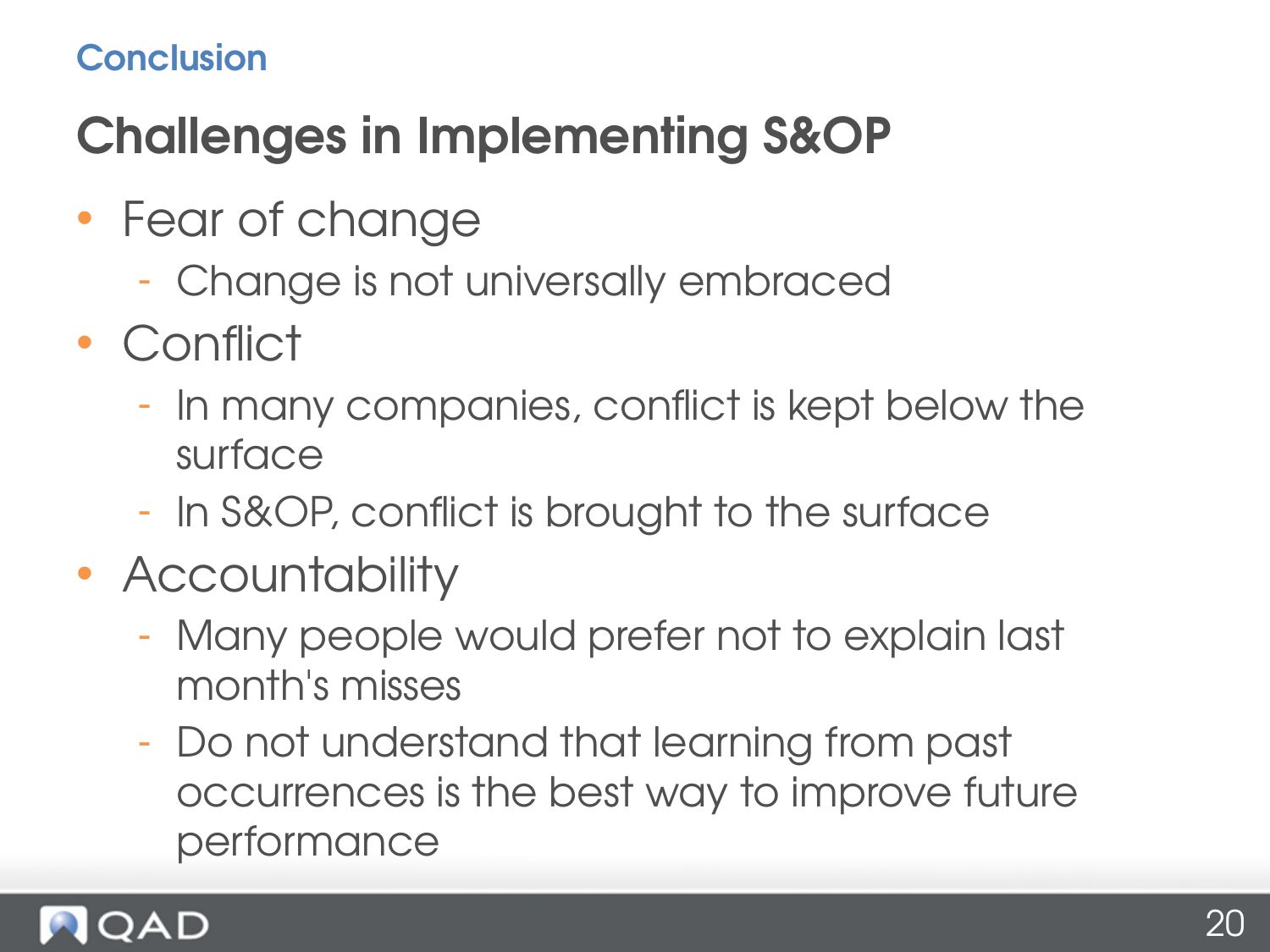

Conclusion
# Challenges in Implementing S&OP
Fear of change
Change is not universally embraced
Conflict
In many companies, conflict is kept below the surface
In S&OP, conflict is brought to the surface
Accountability
Many people would prefer not to explain last month's misses
Do not understand that learning from past occurrences is the best way to improve future performance
20